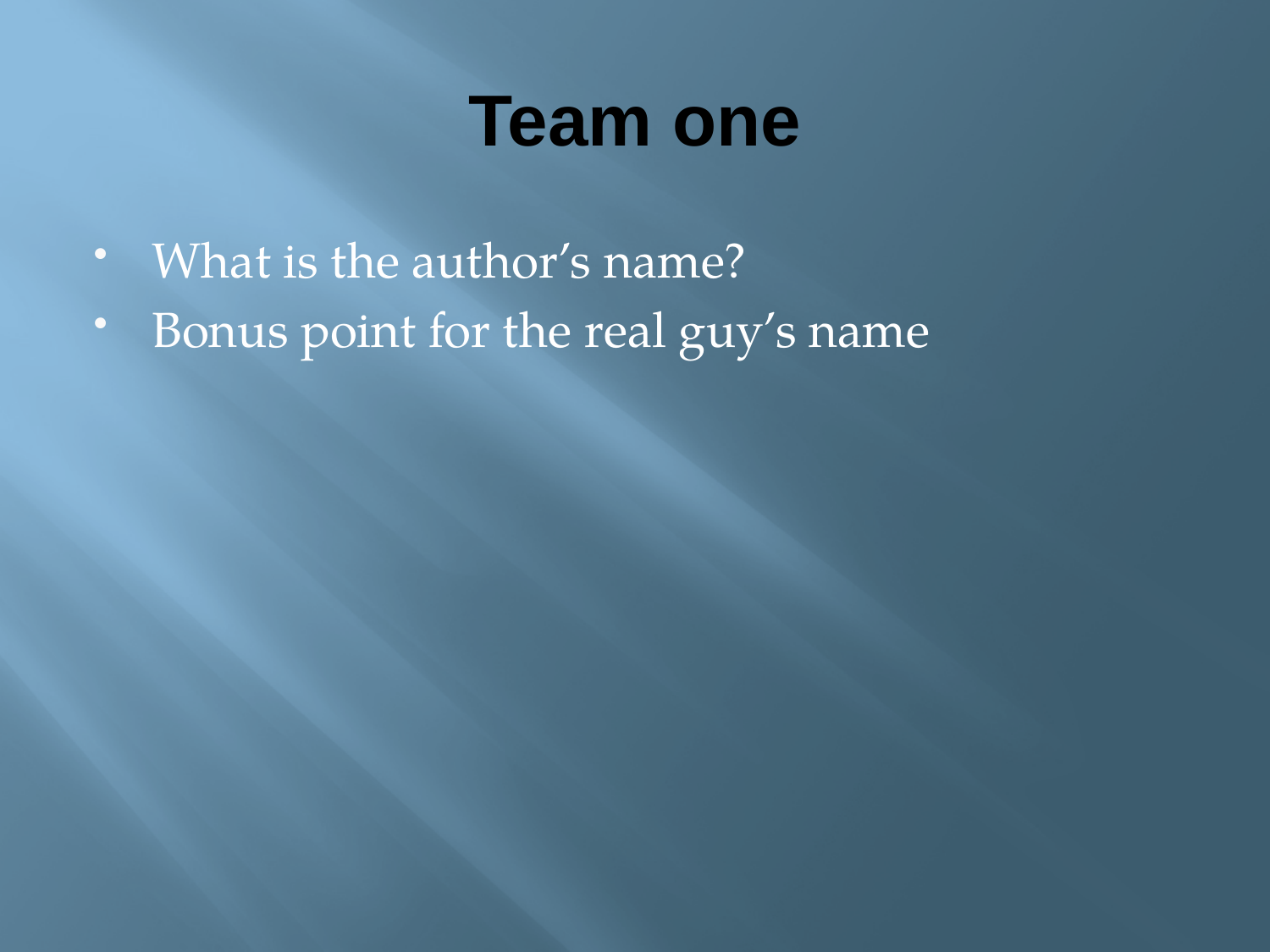

# Team one
What is the author’s name?
Bonus point for the real guy’s name